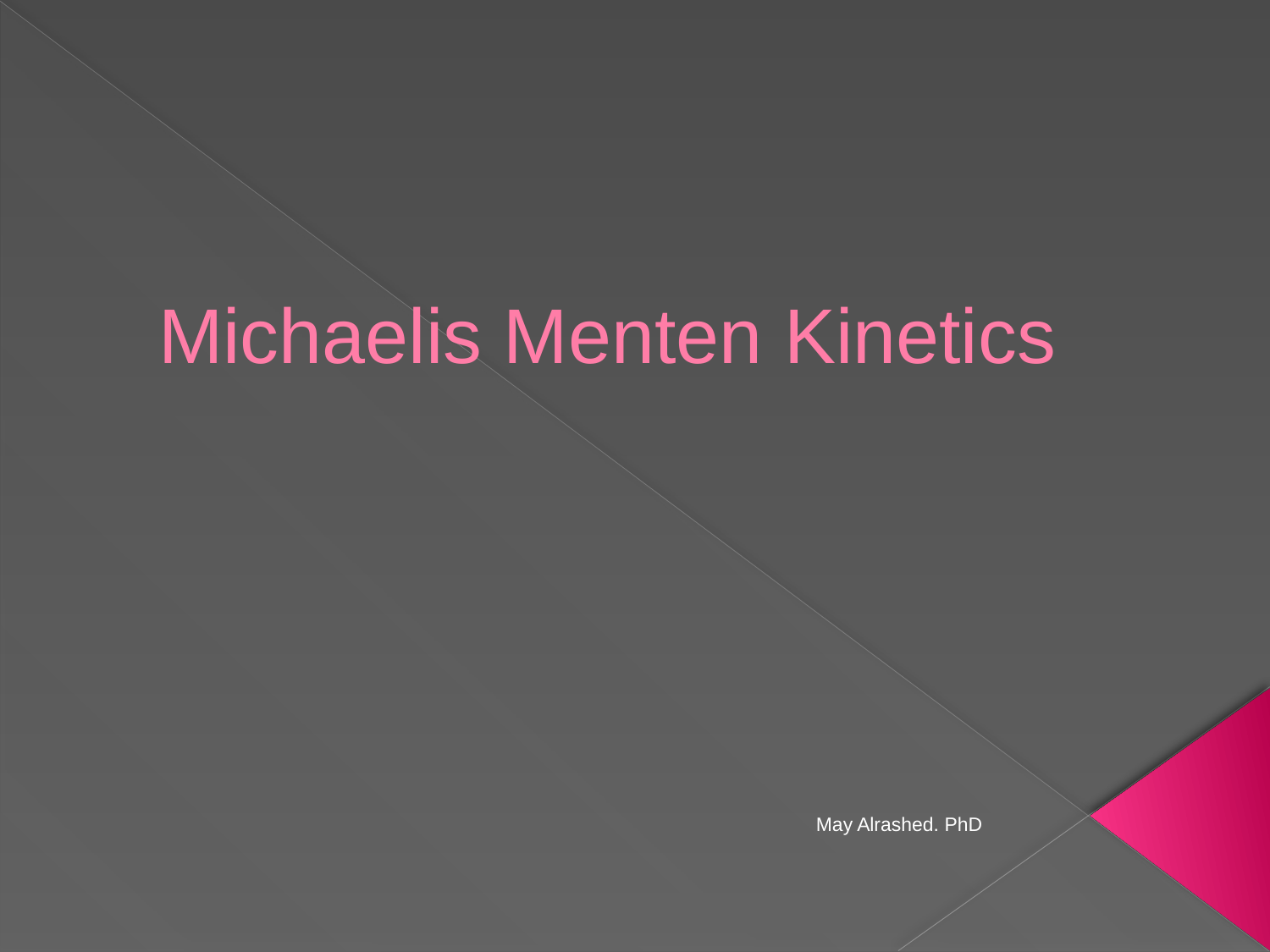

# Michaelis Menten Kinetics
May Alrashed. PhD